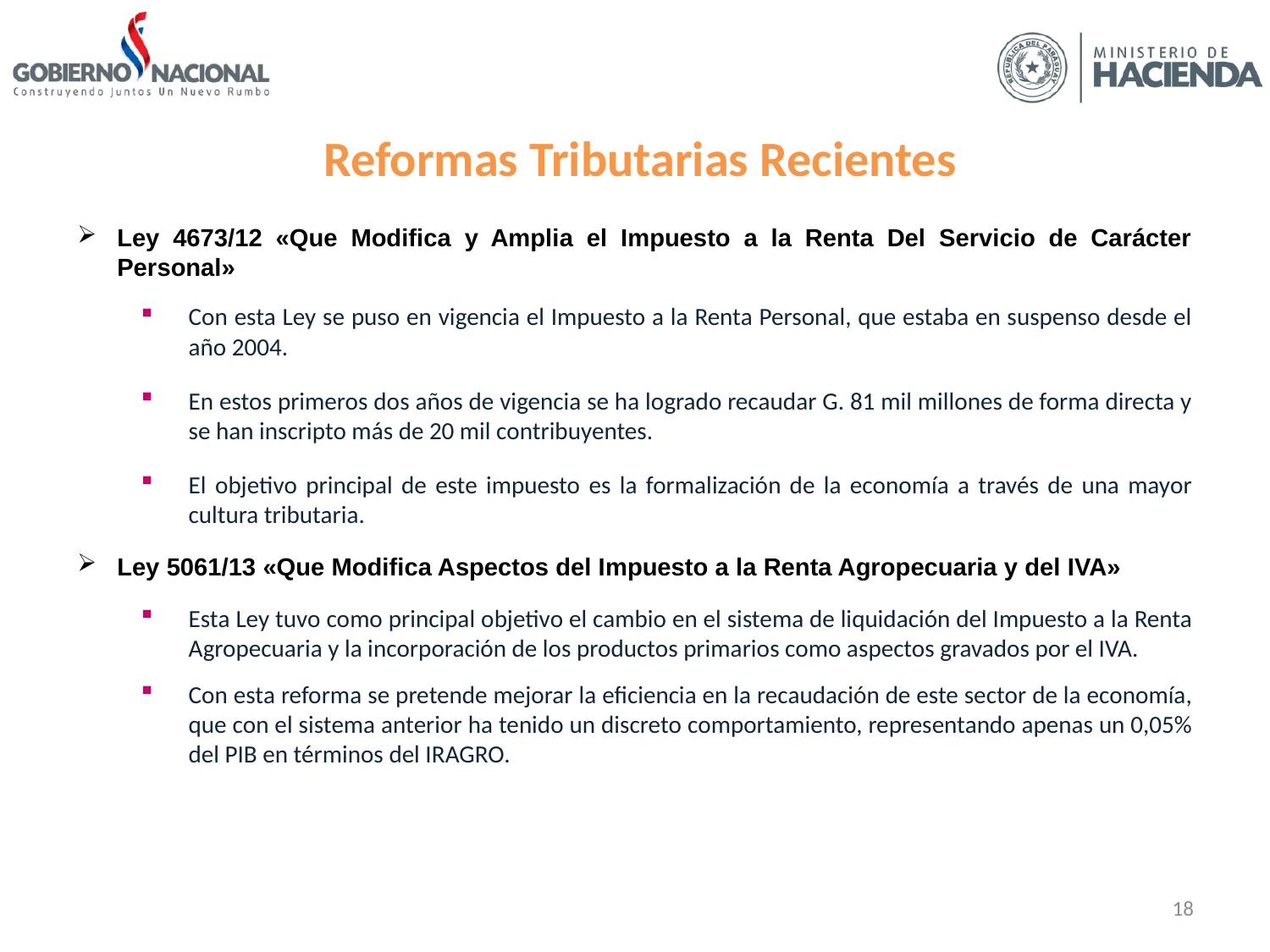

Reformas Tributarias Recientes
Ley 4673/12 «Que Modifica y Amplia el Impuesto a la Renta Del Servicio de Carácter Personal»

Con esta Ley se puso en vigencia el Impuesto a la Renta Personal, que estaba en suspenso desde el año 2004.

En estos primeros dos años de vigencia se ha logrado recaudar G. 81 mil millones de forma directa y se han inscripto más de 20 mil contribuyentes.

El objetivo principal de este impuesto es la formalización de la economía a través de una mayor cultura tributaria.

Ley 5061/13 «Que Modifica Aspectos del Impuesto a la Renta Agropecuaria y del IVA»

Esta Ley tuvo como principal objetivo el cambio en el sistema de liquidación del Impuesto a la Renta Agropecuaria y la incorporación de los productos primarios como aspectos gravados por el IVA.

Con esta reforma se pretende mejorar la eficiencia en la recaudación de este sector de la economía, que con el sistema anterior ha tenido un discreto comportamiento, representando apenas un 0,05% del PIB en términos del IRAGRO.

18